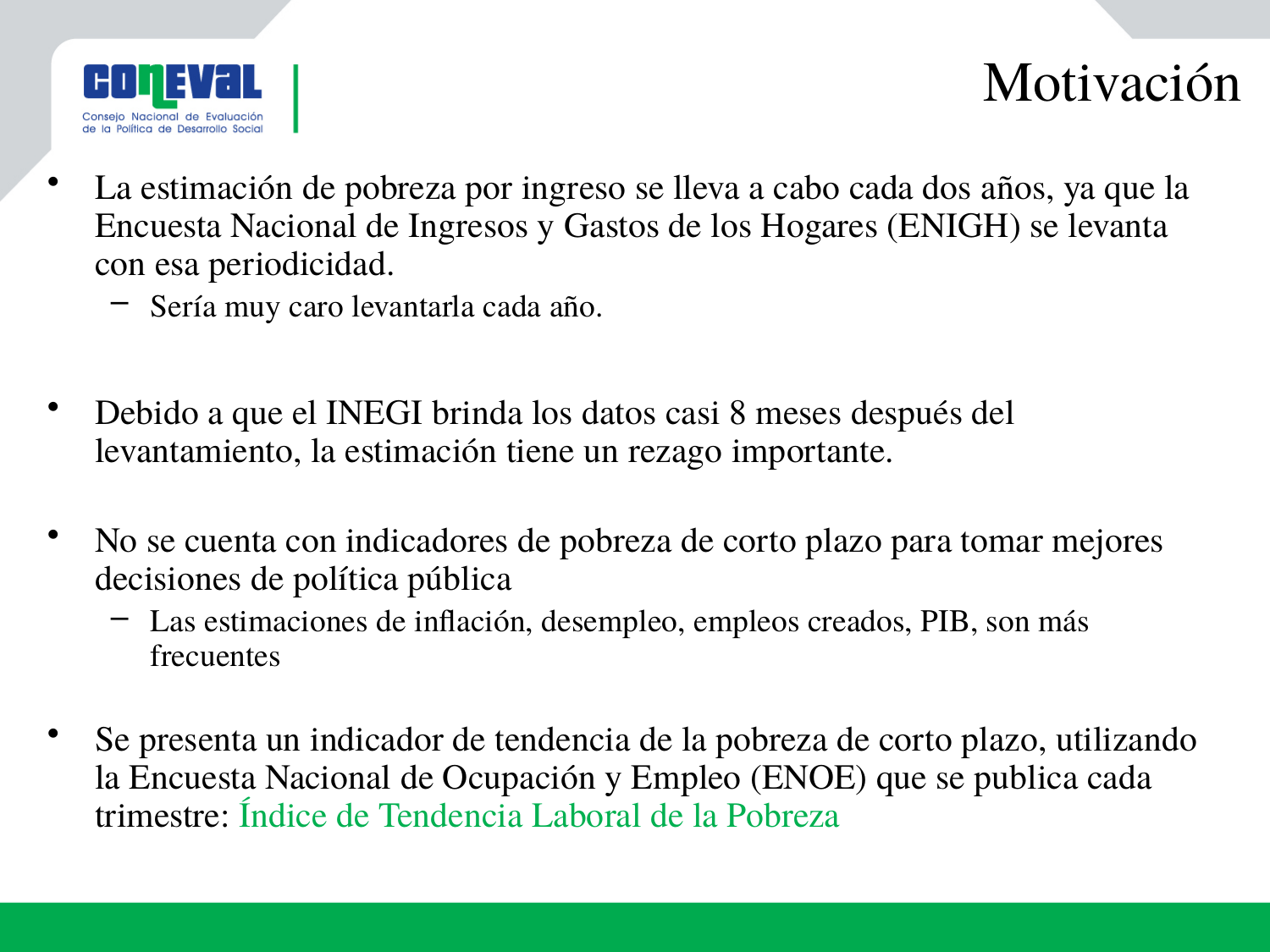

# Motivación
La estimación de pobreza por ingreso se lleva a cabo cada dos años, ya que la Encuesta Nacional de Ingresos y Gastos de los Hogares (ENIGH) se levanta con esa periodicidad.
Sería muy caro levantarla cada año.

Debido a que el INEGI brinda los datos casi 8 meses después del levantamiento, la estimación tiene un rezago importante.

No se cuenta con indicadores de pobreza de corto plazo para tomar mejores decisiones de política pública
Las estimaciones de inflación, desempleo, empleos creados, PIB, son más frecuentes

Se presenta un indicador de tendencia de la pobreza de corto plazo, utilizando la Encuesta Nacional de Ocupación y Empleo (ENOE) que se publica cada trimestre: Índice de Tendencia Laboral de la Pobreza